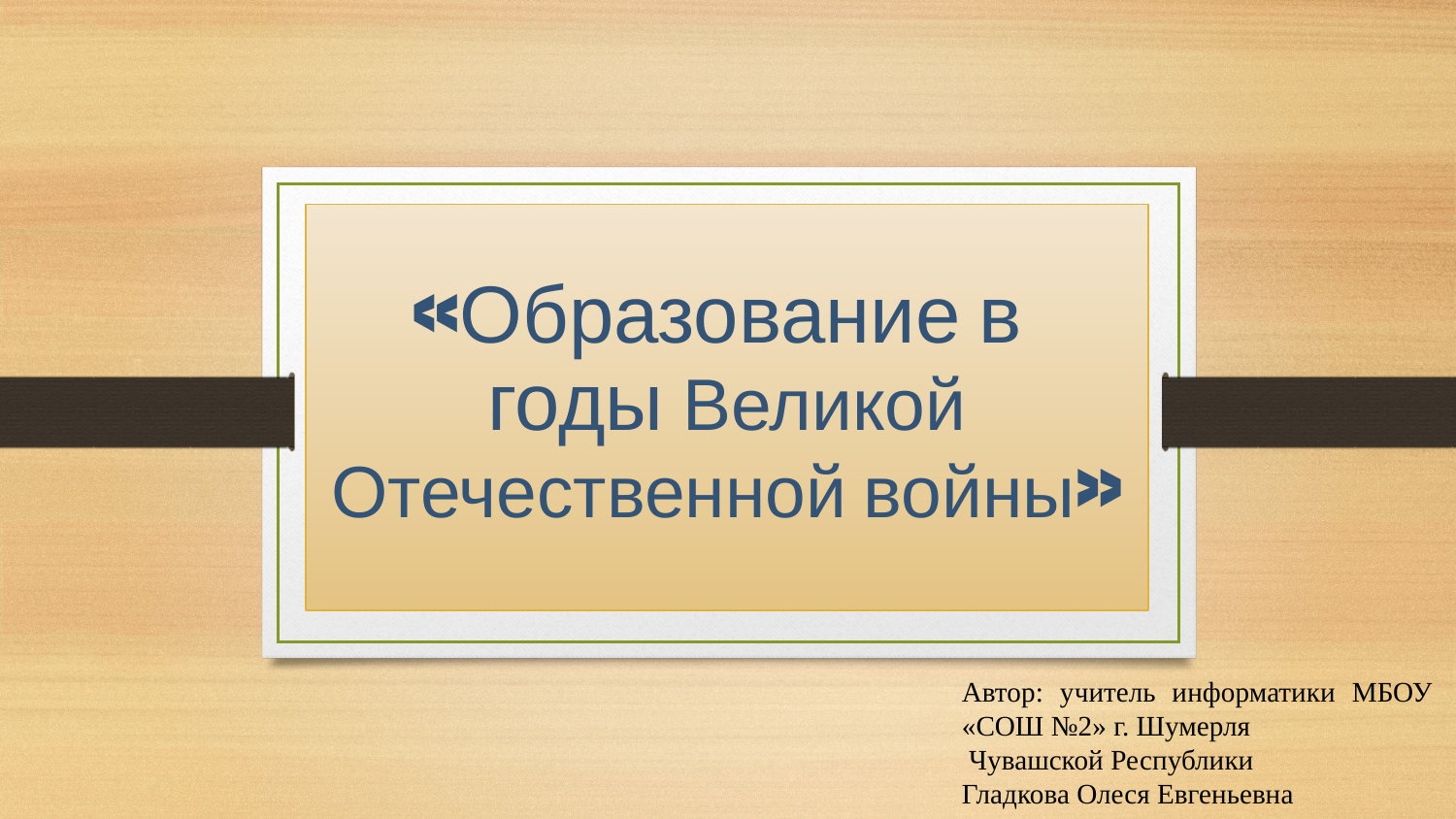

«Образование в
годы Великой Отечественной войны»

Автор: учитель информатики МБОУ «СОШ №2» г. Шумерля
 Чувашской Республики
Гладкова Олеся Евгеньевна